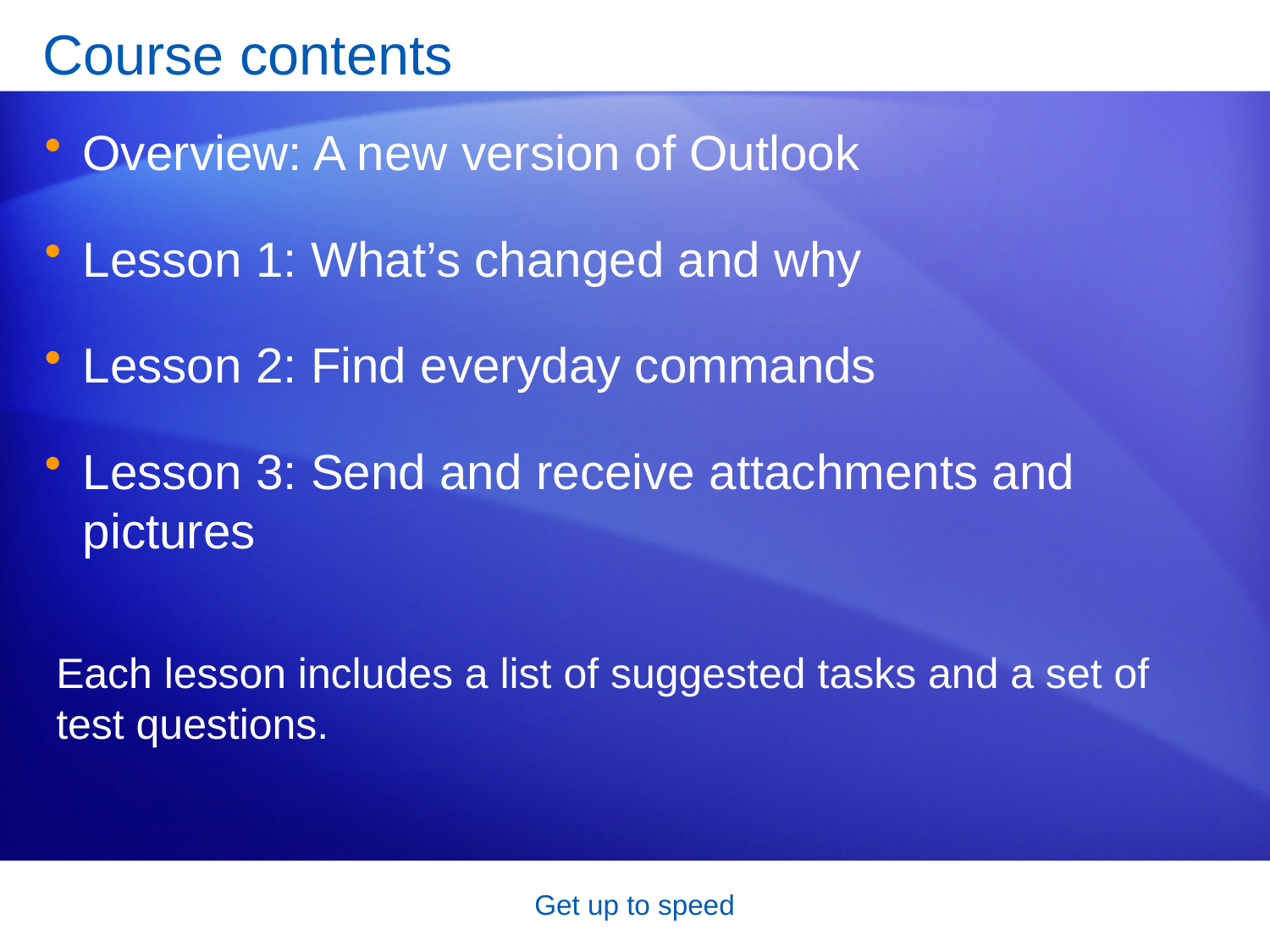

# Course contents
Overview: A new version of Outlook
Lesson 1: What’s changed and why
Lesson 2: Find everyday commands
Lesson 3: Send and receive attachments and pictures
Each lesson includes a list of suggested tasks and a set of test questions.
Get up to speed